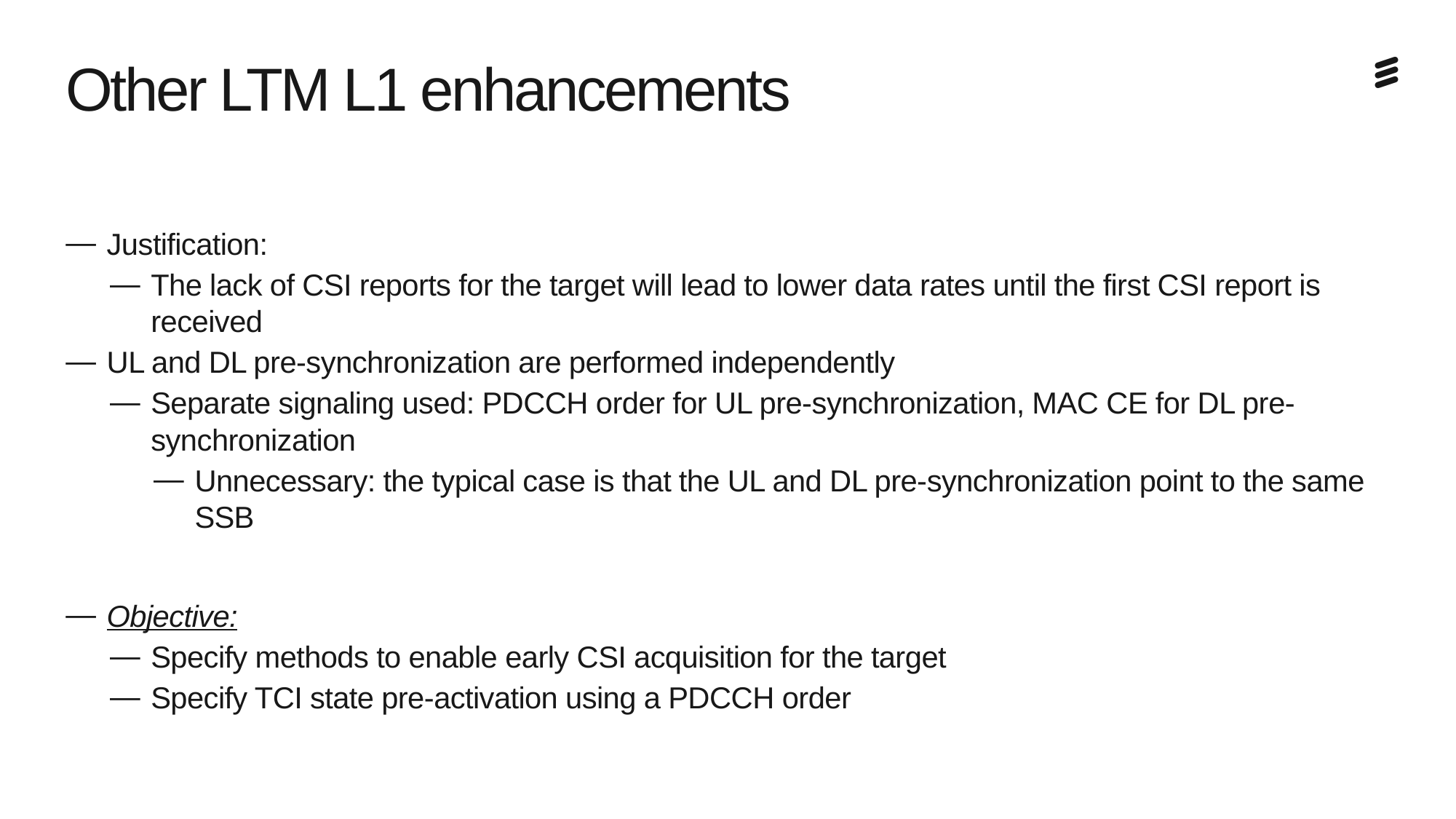

# Other LTM L1 enhancements
Justification:
The lack of CSI reports for the target will lead to lower data rates until the first CSI report is received
UL and DL pre-synchronization are performed independently
Separate signaling used: PDCCH order for UL pre-synchronization, MAC CE for DL pre-synchronization
Unnecessary: the typical case is that the UL and DL pre-synchronization point to the same SSB

Objective:
Specify methods to enable early CSI acquisition for the target
Specify TCI state pre-activation using a PDCCH order